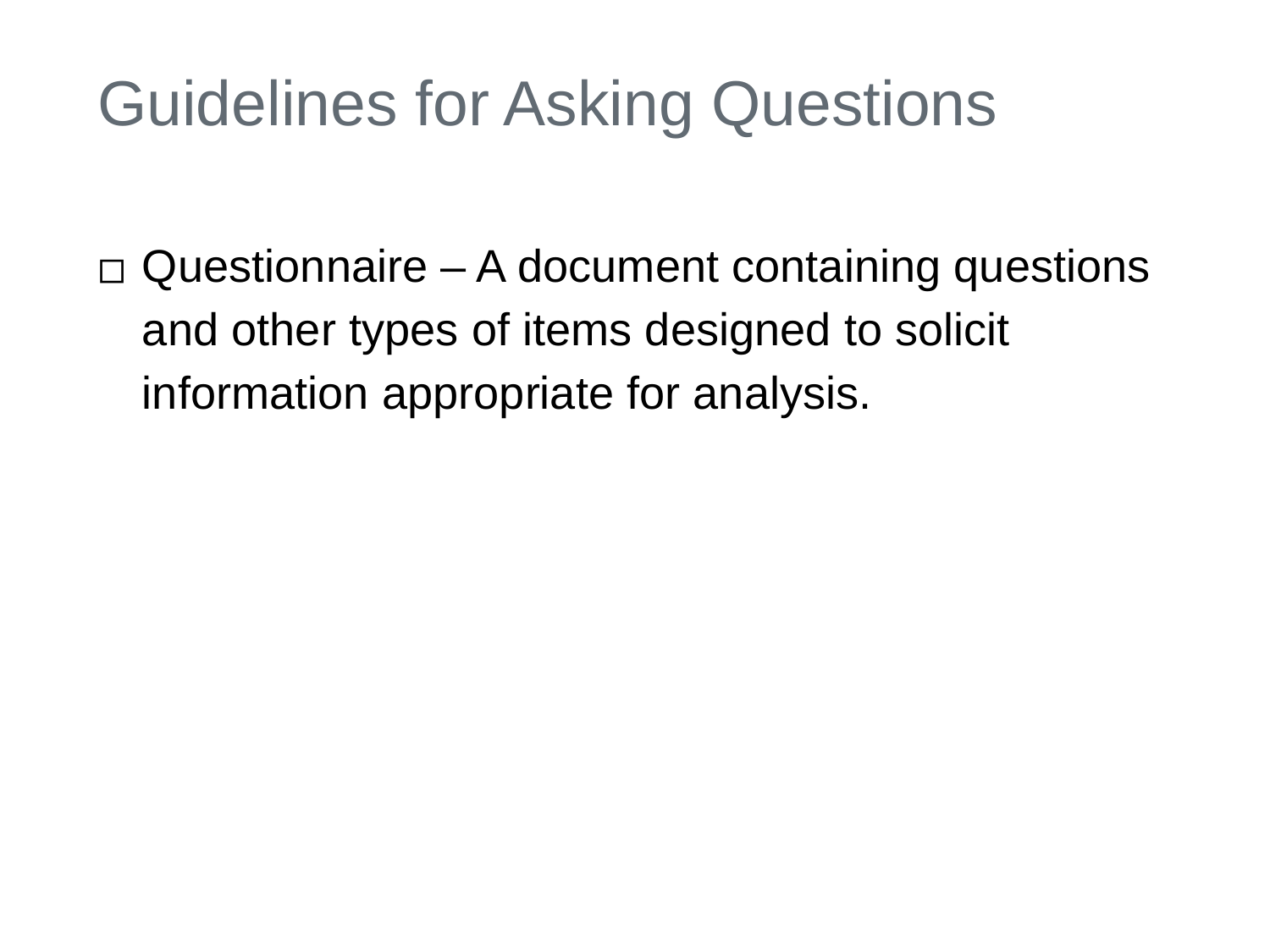

# Guidelines for Asking Questions
Questionnaire – A document containing questions and other types of items designed to solicit information appropriate for analysis.